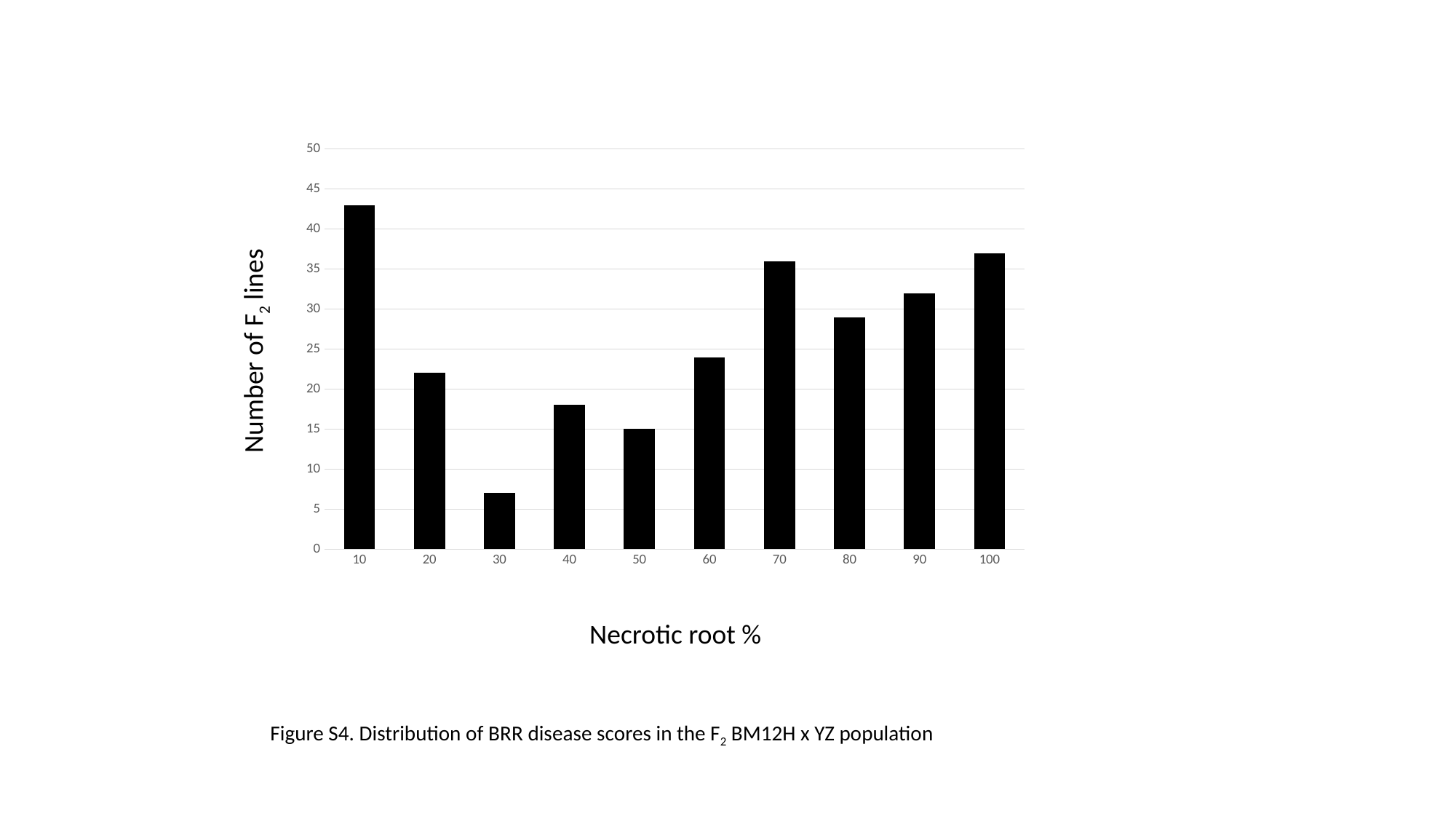

### Chart

| Category |  |
|---|---|
| 10 | 43.0 |
| 20 | 22.0 |
| 30 | 7.0 |
| 40 | 18.0 |
| 50 | 15.0 |
| 60 | 24.0 |
| 70 | 36.0 |
| 80 | 29.0 |
| 90 | 32.0 |
| 100 | 37.0 |
Number of F2 lines
Necrotic root %
Figure S4. Distribution of BRR disease scores in the F2 BM12H x YZ population